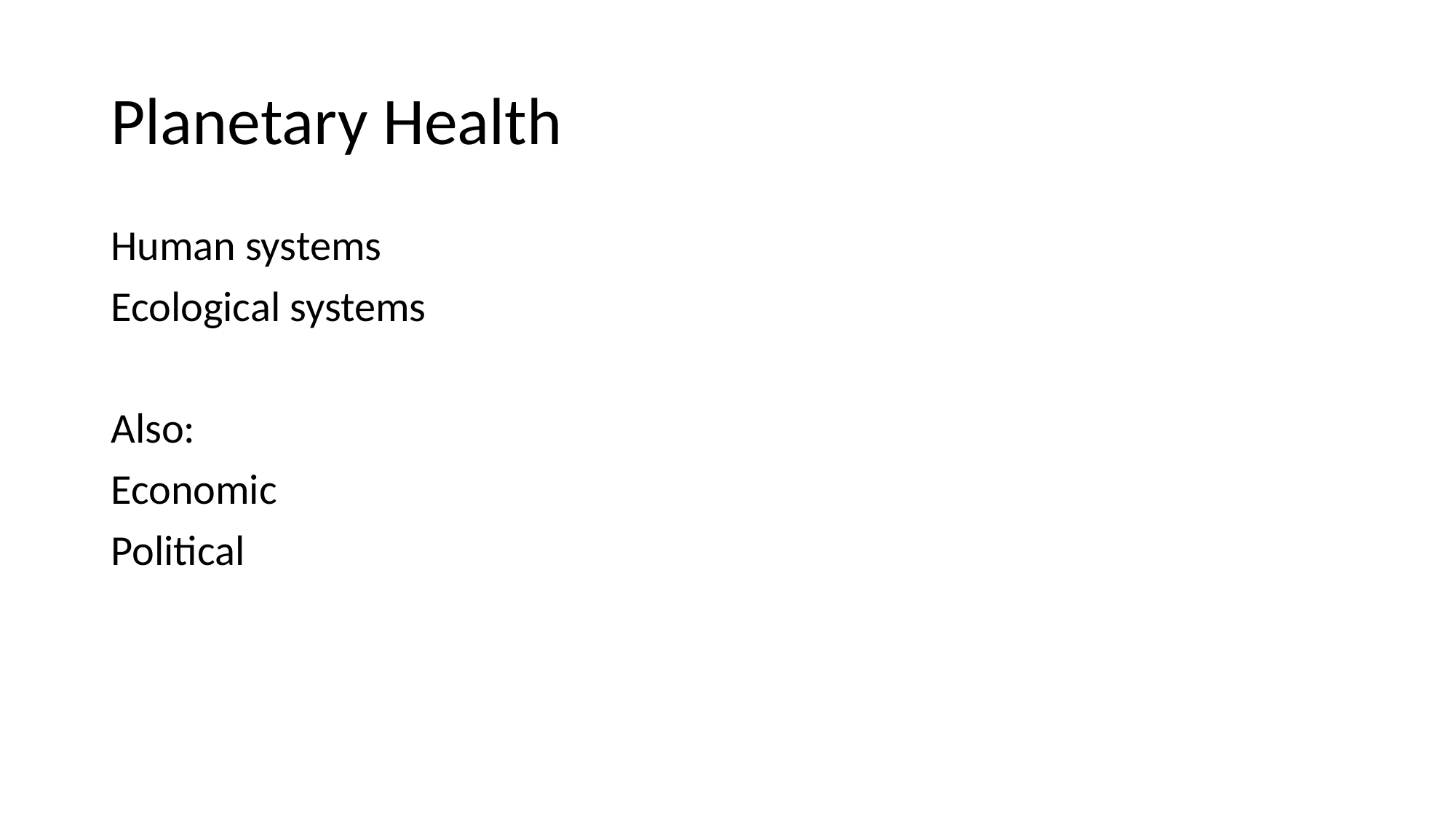

# Planetary Health
Human systems
Ecological systems

Also:
Economic
Political